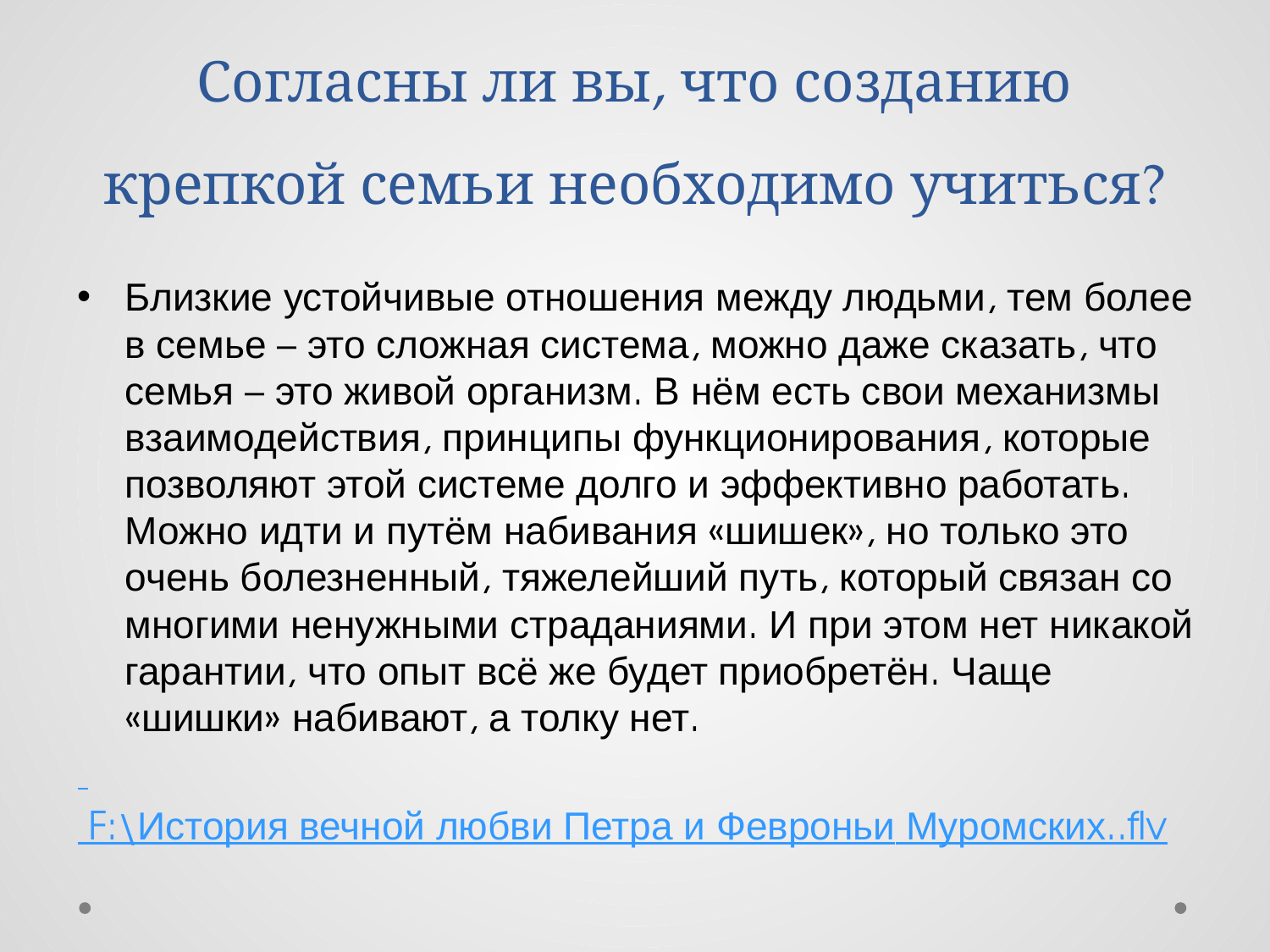

# Согласны ли вы, что созданию крепкой семьи необходимо учиться?
Близкие устойчивые отношения между людьми, тем более в семье – это сложная система, можно даже сказать, что семья – это живой организм. В нём есть свои механизмы взаимодействия, принципы функционирования, которые позволяют этой системе долго и эффективно работать. Можно идти и путём набивания «шишек», но только это очень болезненный, тяжелейший путь, который связан со многими ненужными страданиями. И при этом нет никакой гарантии, что опыт всё же будет приобретён. Чаще «шишки» набивают, а толку нет.

 F:\История вечной любви Петра и Февроньи Муромских..flv